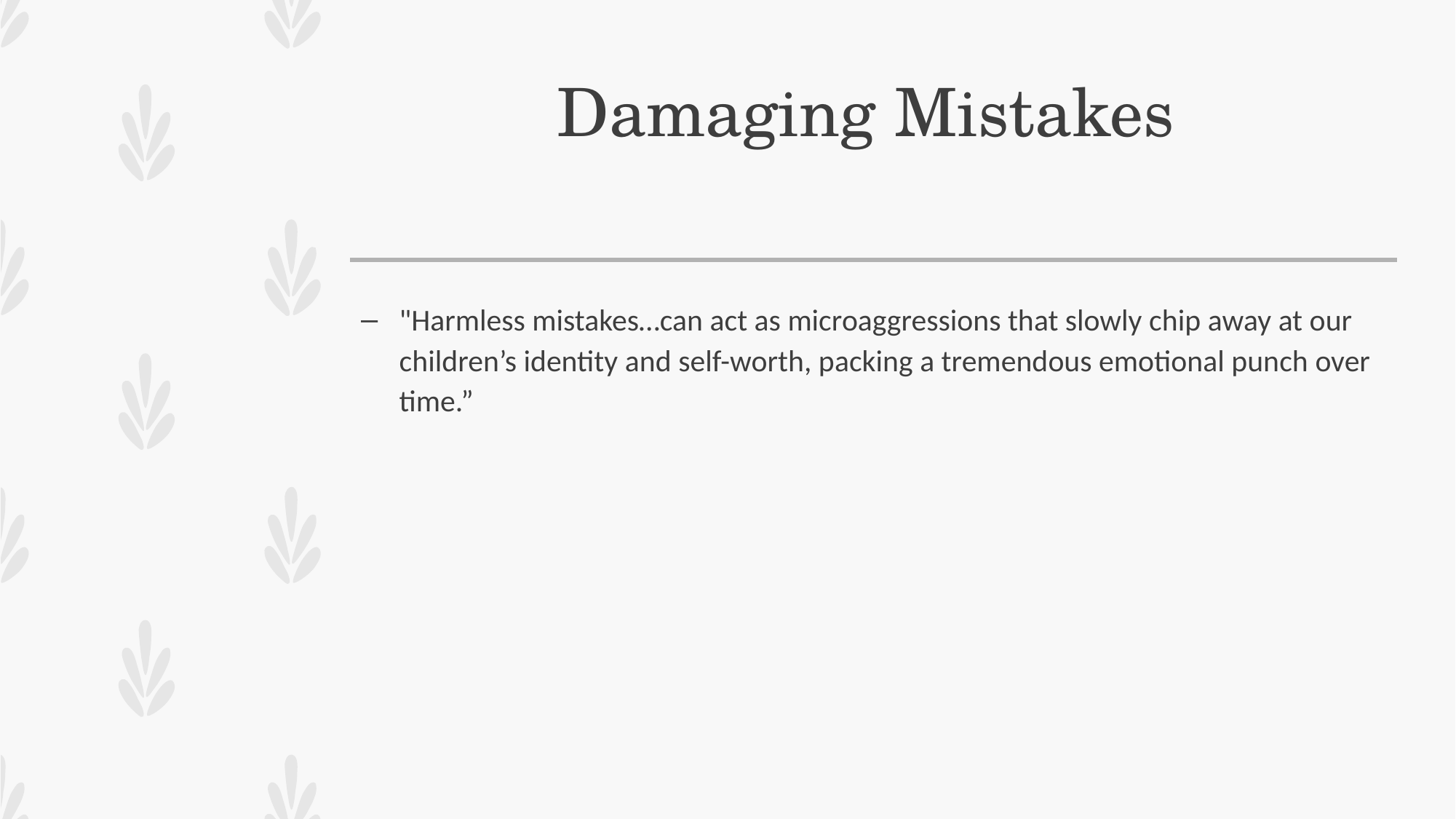

# Damaging Mistakes
"Harmless mistakes…can act as microaggressions that slowly chip away at our children’s identity and self-worth, packing a tremendous emotional punch over time.”